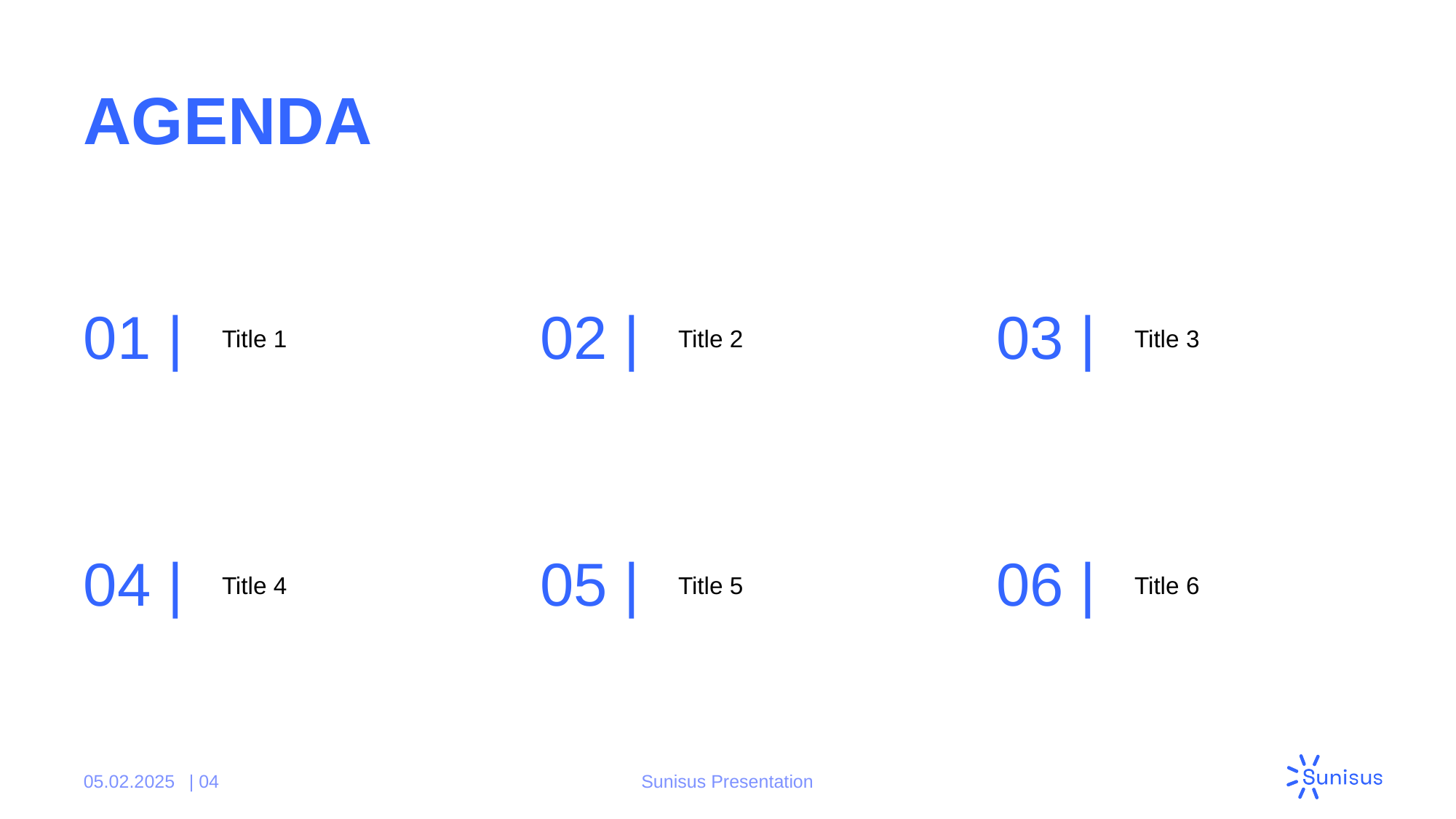

# AGENDA
01 |
Title 1
02 |
Title 2
03 |
Title 3
04 |
Title 4
05 |
Title 5
06 |
Title 6
05.02.2025
| 04
Sunisus Presentation